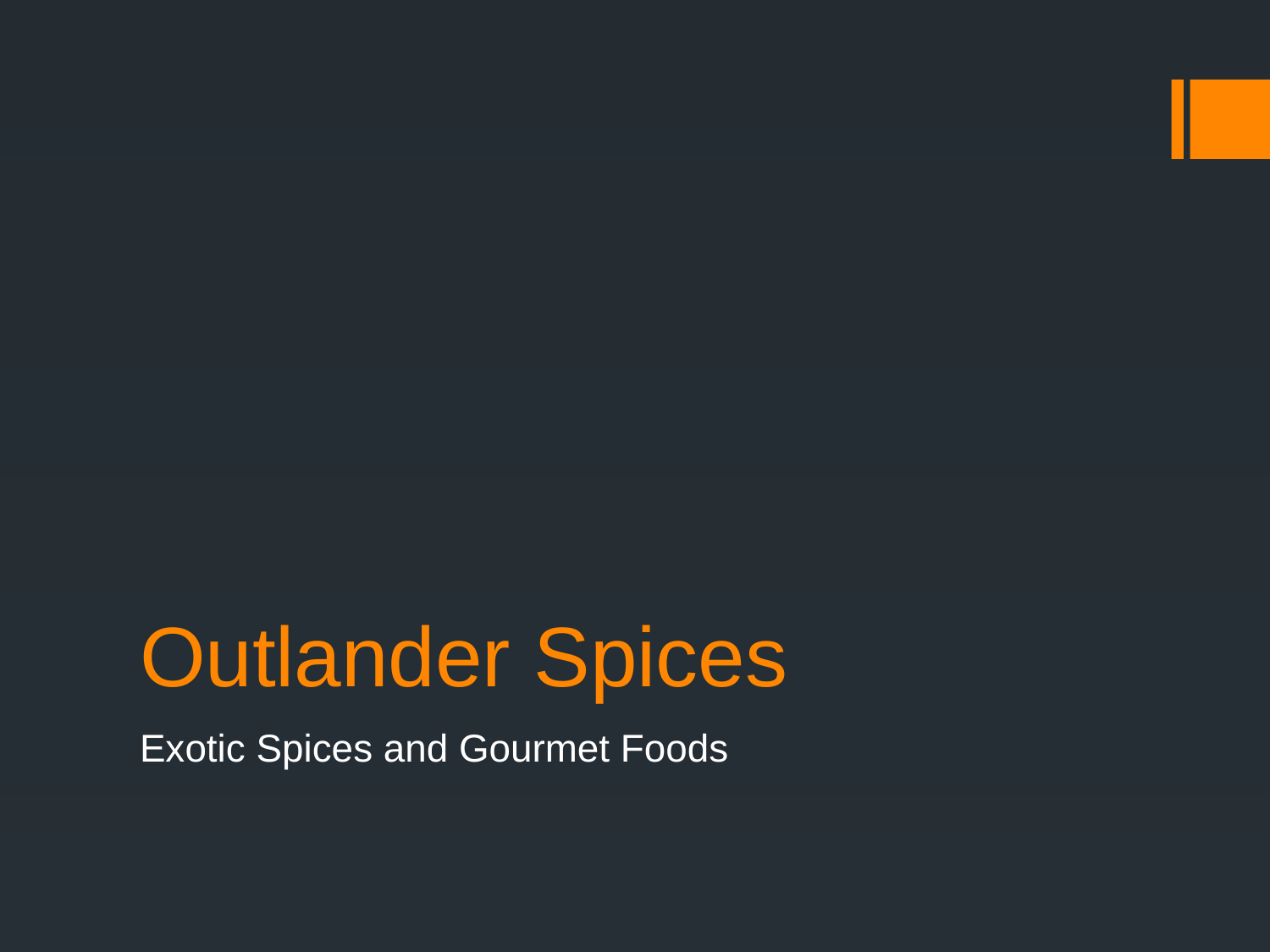

# Outlander Spices
Exotic Spices and Gourmet Foods